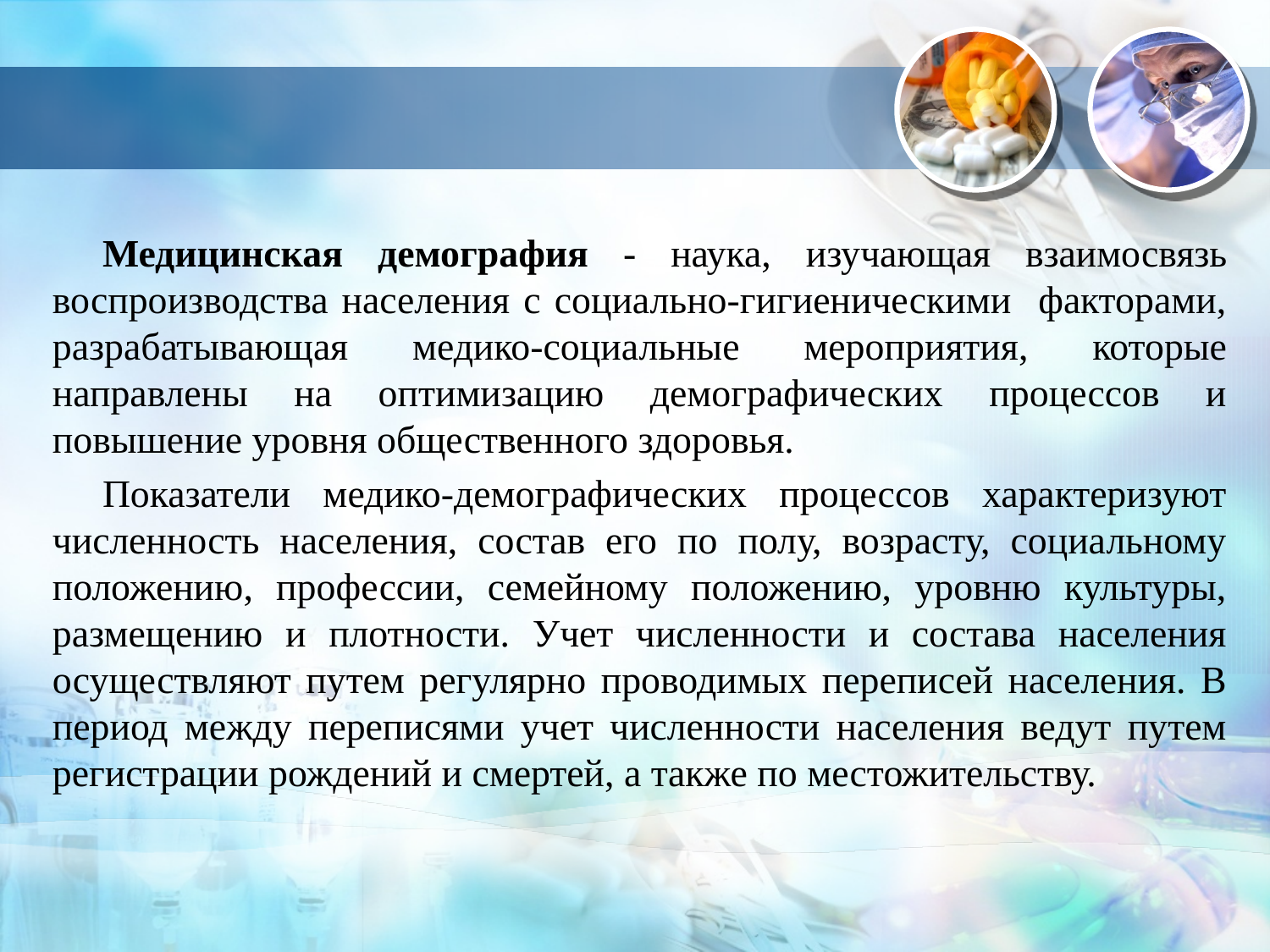

Медицинская демография - наука, изучающая взаимосвязь воспроизводства населения с социально-гигиеническими  факторами, разрабатывающая медико-социальные мероприятия, которые направлены на оптимизацию демографических процессов и повышение уровня общественного здоровья.
Показатели медико-демографических процессов характеризуют численность населения, состав его по полу, возрасту, социальному положению, профессии, семейному положению, уровню культуры, размещению и плотности. Учет численности и состава населения осуществляют путем регулярно проводимых переписей населения. В период между переписями учет численности населения ведут путем регистрации рождений и смертей, а также по местожительству.